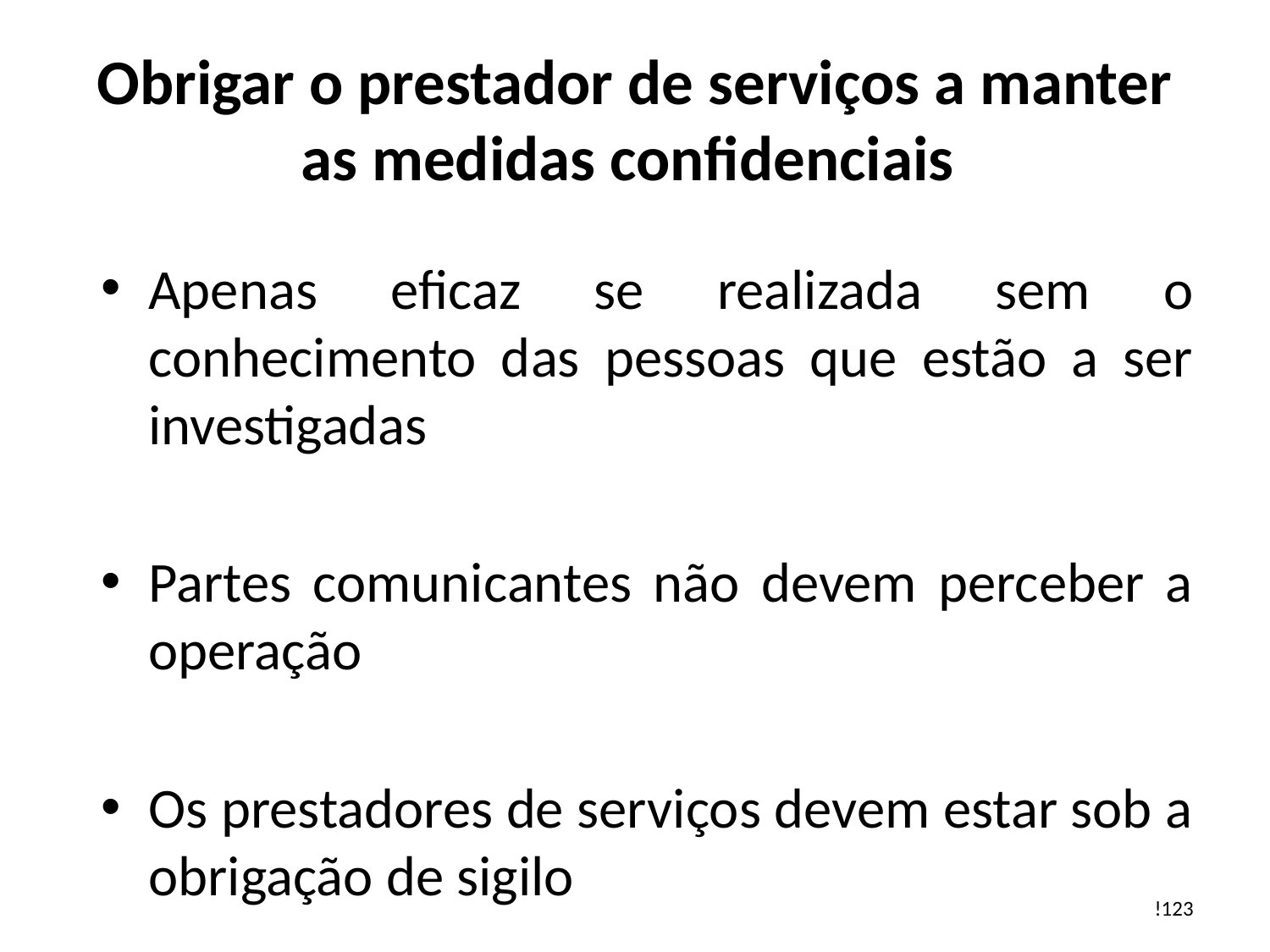

# Obrigar o prestador de serviços a manter as medidas confidenciais
Apenas eficaz se realizada sem o conhecimento das pessoas que estão a ser investigadas

Partes comunicantes não devem perceber a operação

Os prestadores de serviços devem estar sob a obrigação de sigilo
!123